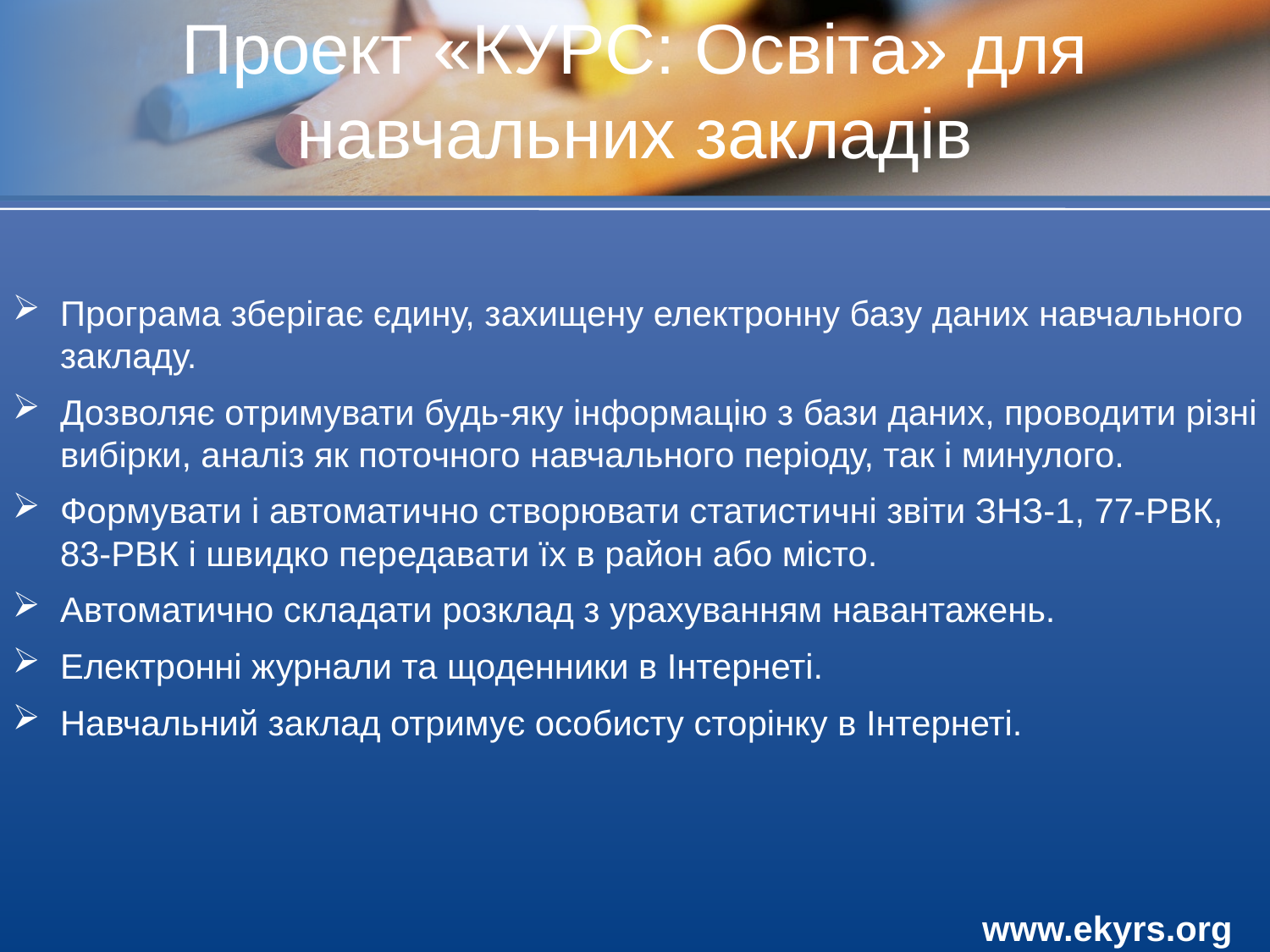

# Проект «КУРС: Освіта» для навчальних закладів

Програма зберігає єдину, захищену електронну базу даних навчального закладу.
Дозволяє отримувати будь-яку інформацію з бази даних, проводити різні вибірки, аналіз як поточного навчального періоду, так і минулого.
Формувати і автоматично створювати статистичні звіти ЗНЗ-1, 77-РВК, 83-РВК і швидко передавати їх в район або місто.
Автоматично складати розклад з урахуванням навантажень.
Електронні журнали та щоденники в Інтернеті.
Навчальний заклад отримує особисту сторінку в Інтернеті.

www.ekyrs.org